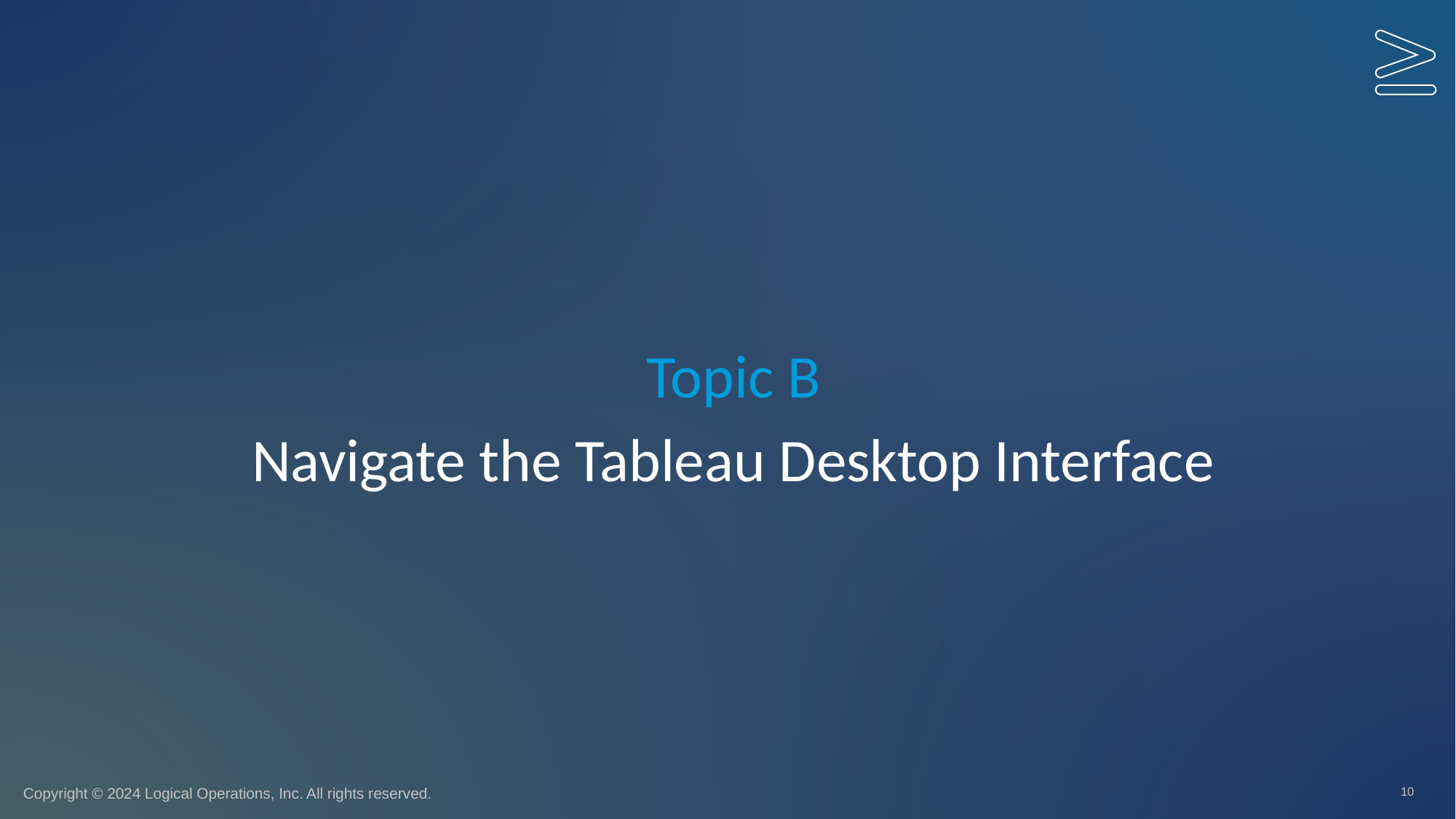

Topic B
# Navigate the Tableau Desktop Interface
10